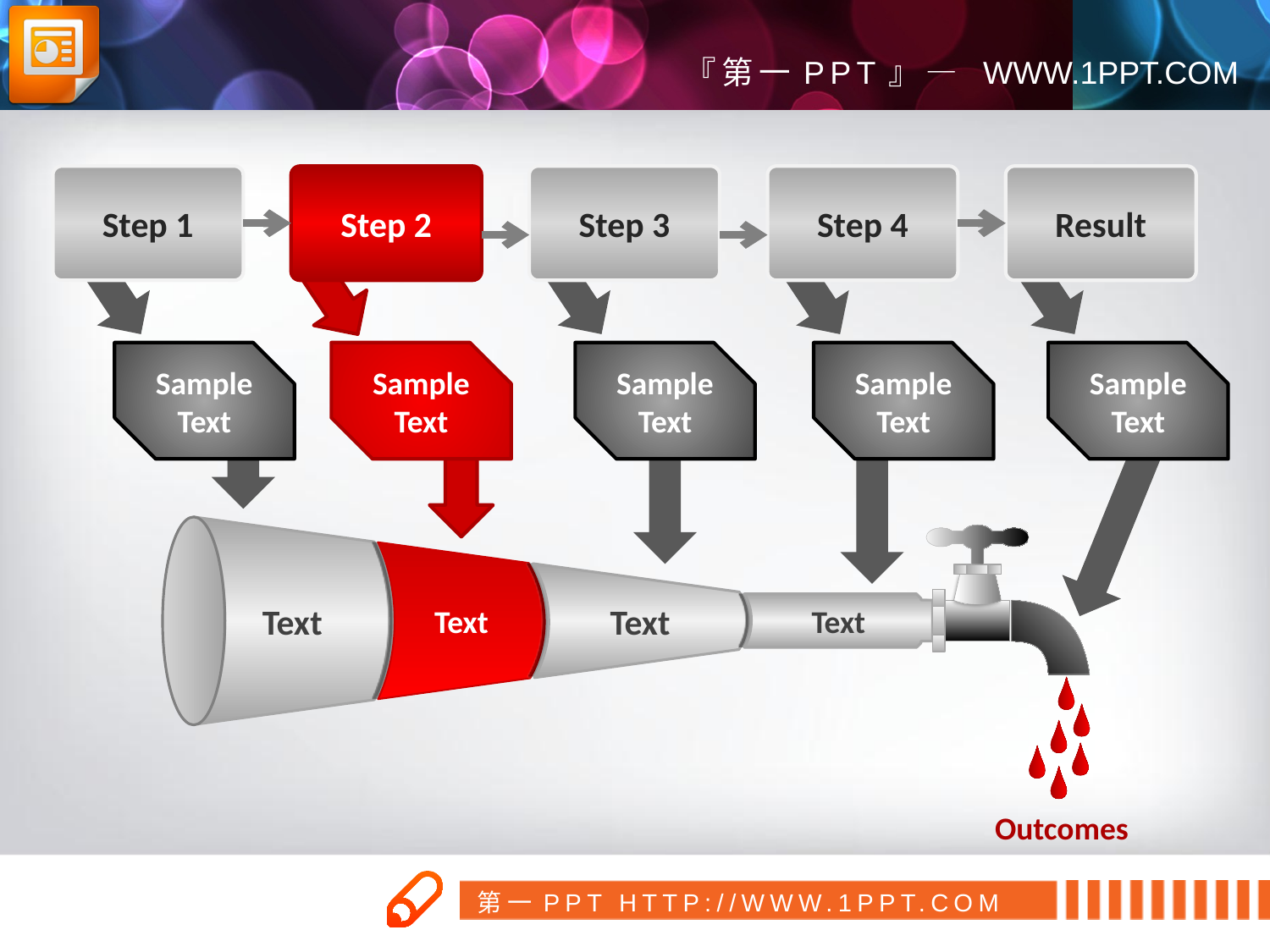

Step 1
Step 2
Step 3
Step 4
Result

Sample
Text
Sample
Text
Sample
Text
Sample
Text
Sample
Text

Text

Text

Text

Text

Outcomes